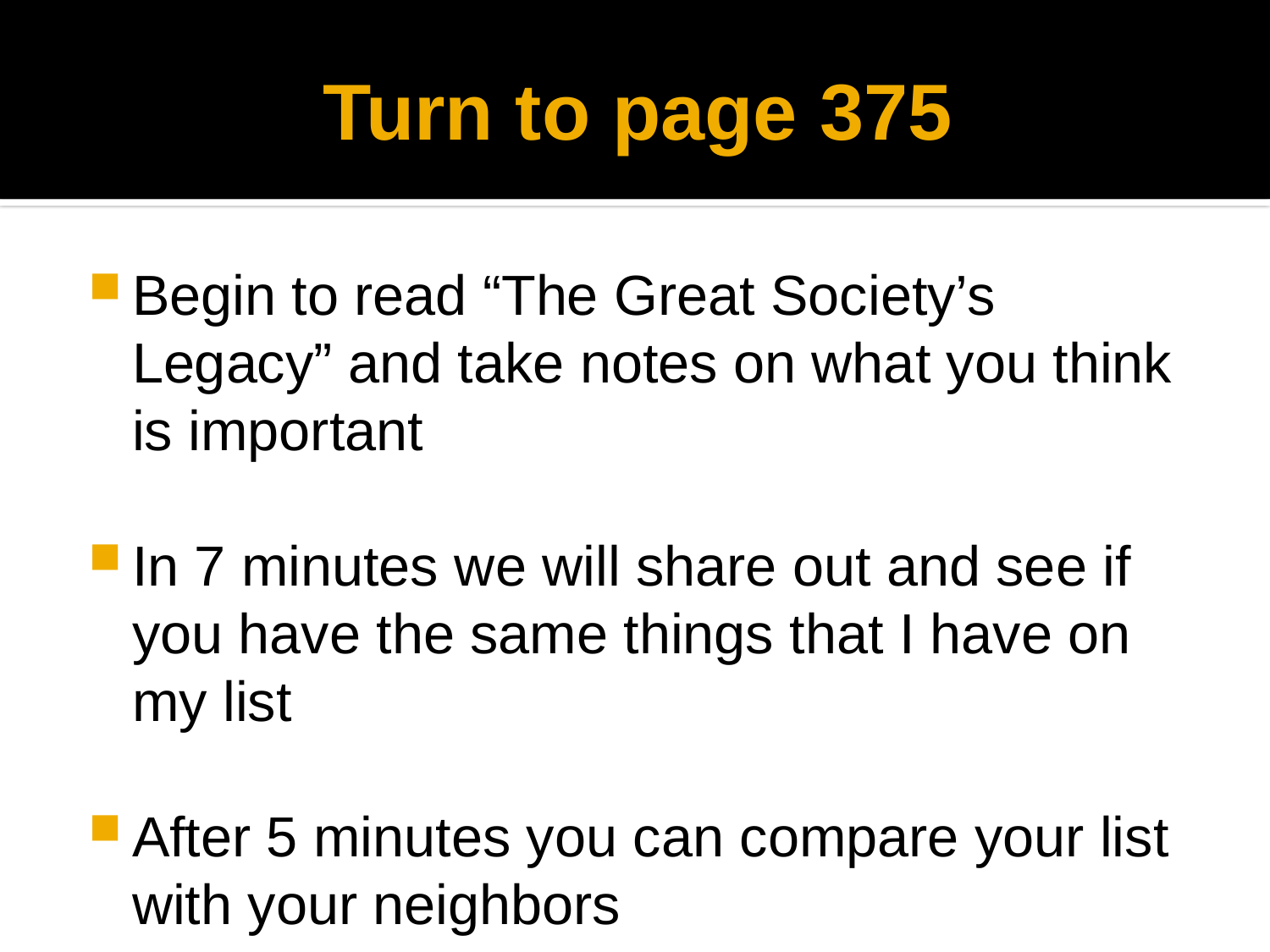

# Turn to page 375
Begin to read “The Great Society’s Legacy” and take notes on what you think is important

In 7 minutes we will share out and see if you have the same things that I have on my list

After 5 minutes you can compare your list with your neighbors